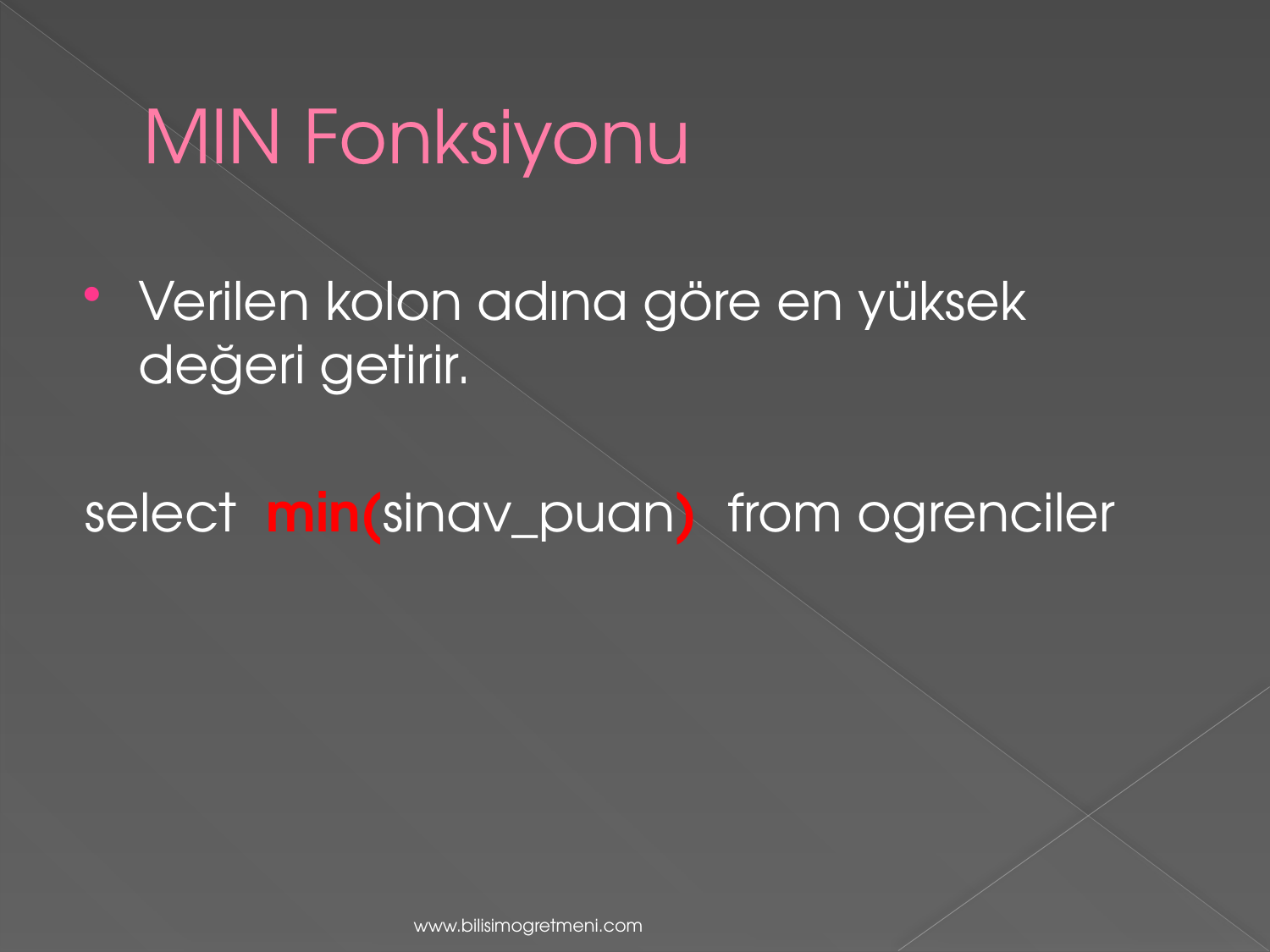

# MIN Fonksiyonu
Verilen kolon adına göre en yüksek değeri getirir.

select  min(sinav_puan)  from ogrenciler
www.bilisimogretmeni.com